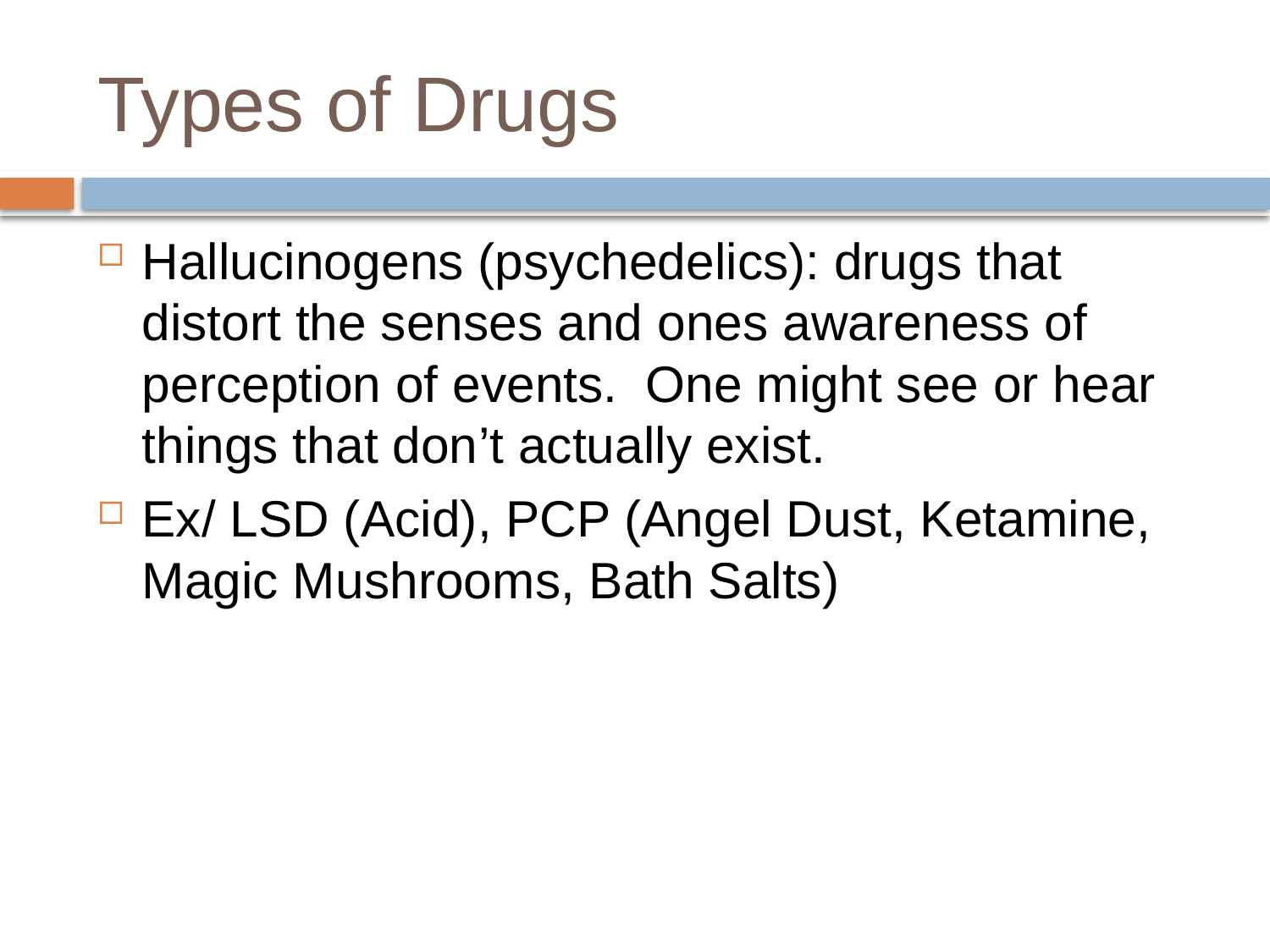

# Types of Drugs
Hallucinogens (psychedelics): drugs that distort the senses and ones awareness of perception of events.  One might see or hear things that don’t actually exist.
Ex/ LSD (Acid), PCP (Angel Dust, Ketamine, Magic Mushrooms, Bath Salts)